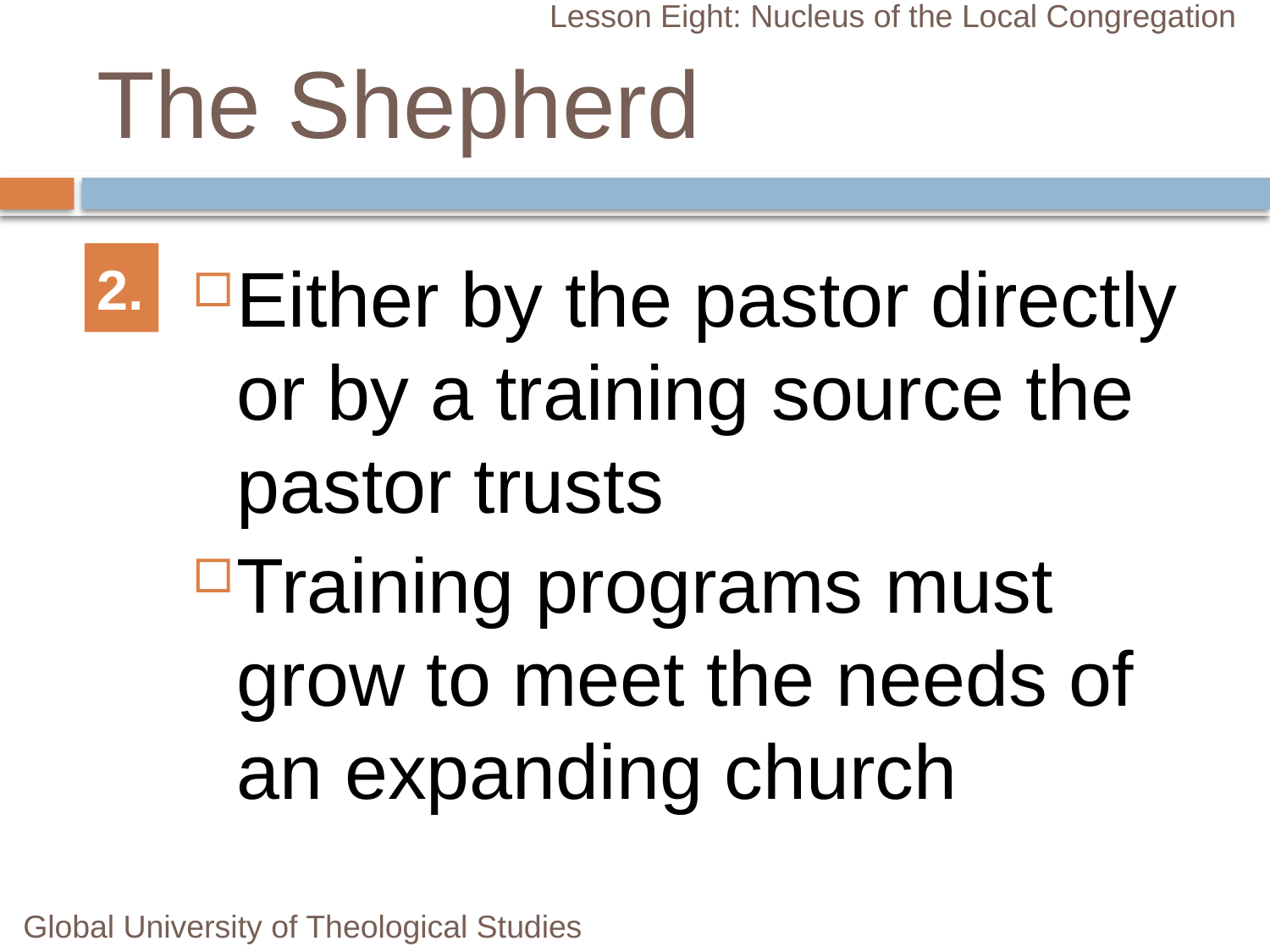

Lesson Eight: Nucleus of the Local Congregation
# The Shepherd
2.
Either by the pastor directly or by a training source the pastor trusts
Training programs must grow to meet the needs of an expanding church
Global University of Theological Studies